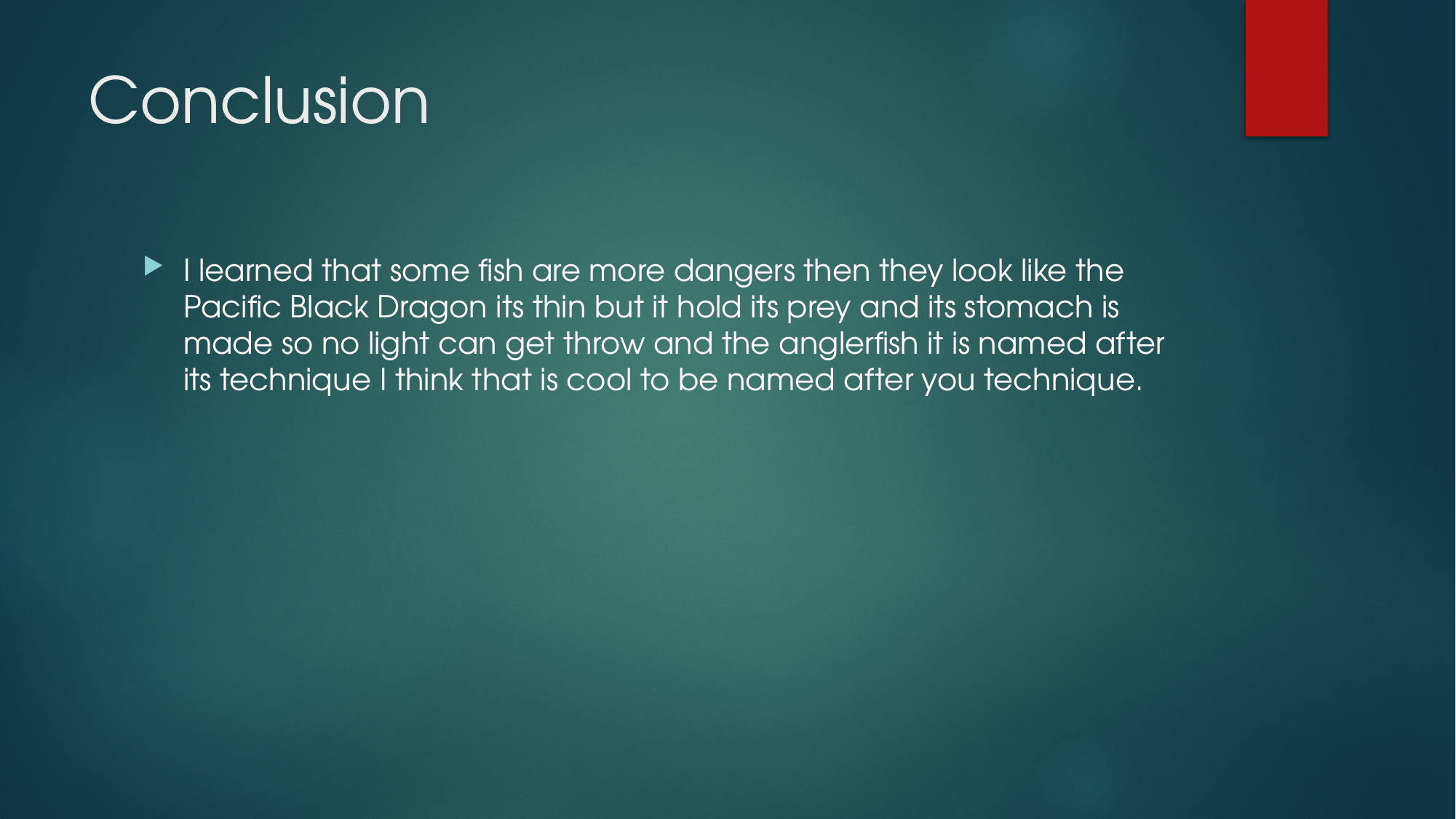

# Conclusion
I learned that some fish are more dangers then they look like the Pacific Black Dragon its thin but it hold its prey and its stomach is made so no light can get throw and the anglerfish it is named after its technique I think that is cool to be named after you technique.